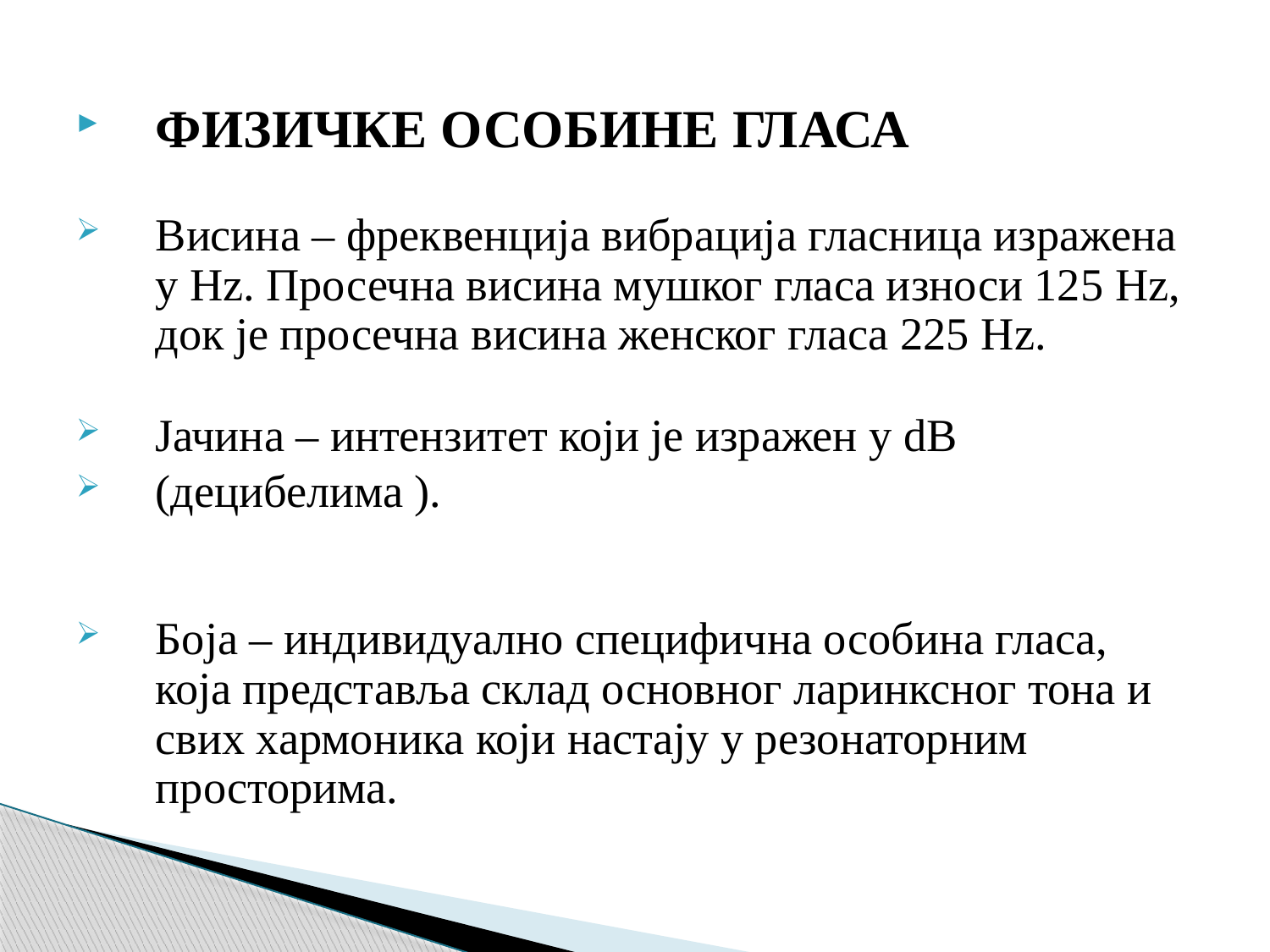

#
ФИЗИЧКЕ ОСОБИНЕ ГЛАСА

Висина – фреквенција вибрација гласница изражена у Hz. Просечна висина мушког гласа износи 125 Hz, док је просечна висина женског гласа 225 Hz.

Јачина – интензитет који је изражен у dB
(децибелима ).

Боја – индивидуално специфична особина гласа, која представља склад основног ларинксног тона и свих хармоника који настају у резонаторним просторима.